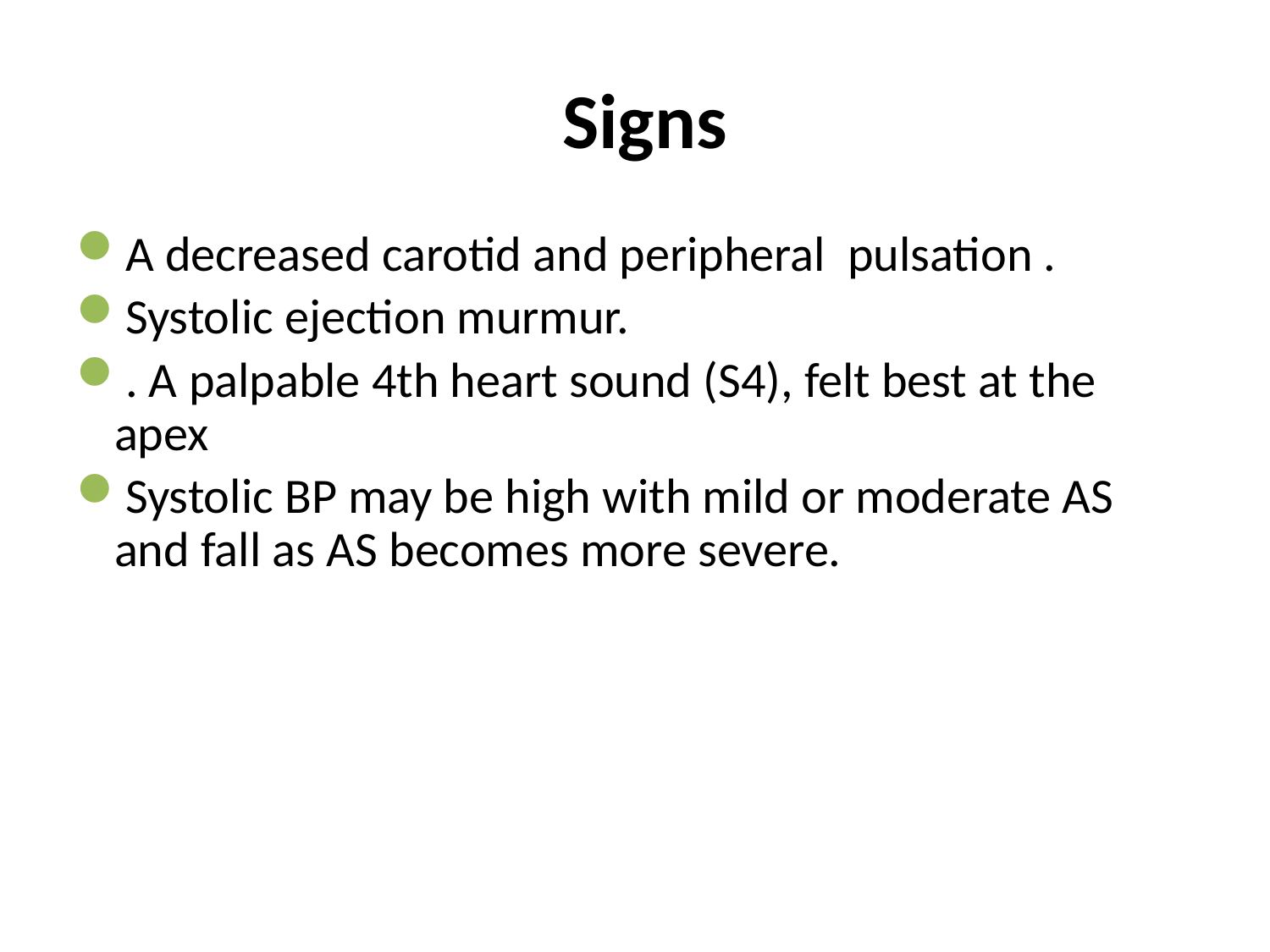

# Signs
A decreased carotid and peripheral  pulsation .
Systolic ejection murmur.
. A palpable 4th heart sound (S4), felt best at the apex
Systolic BP may be high with mild or moderate AS and fall as AS becomes more severe.